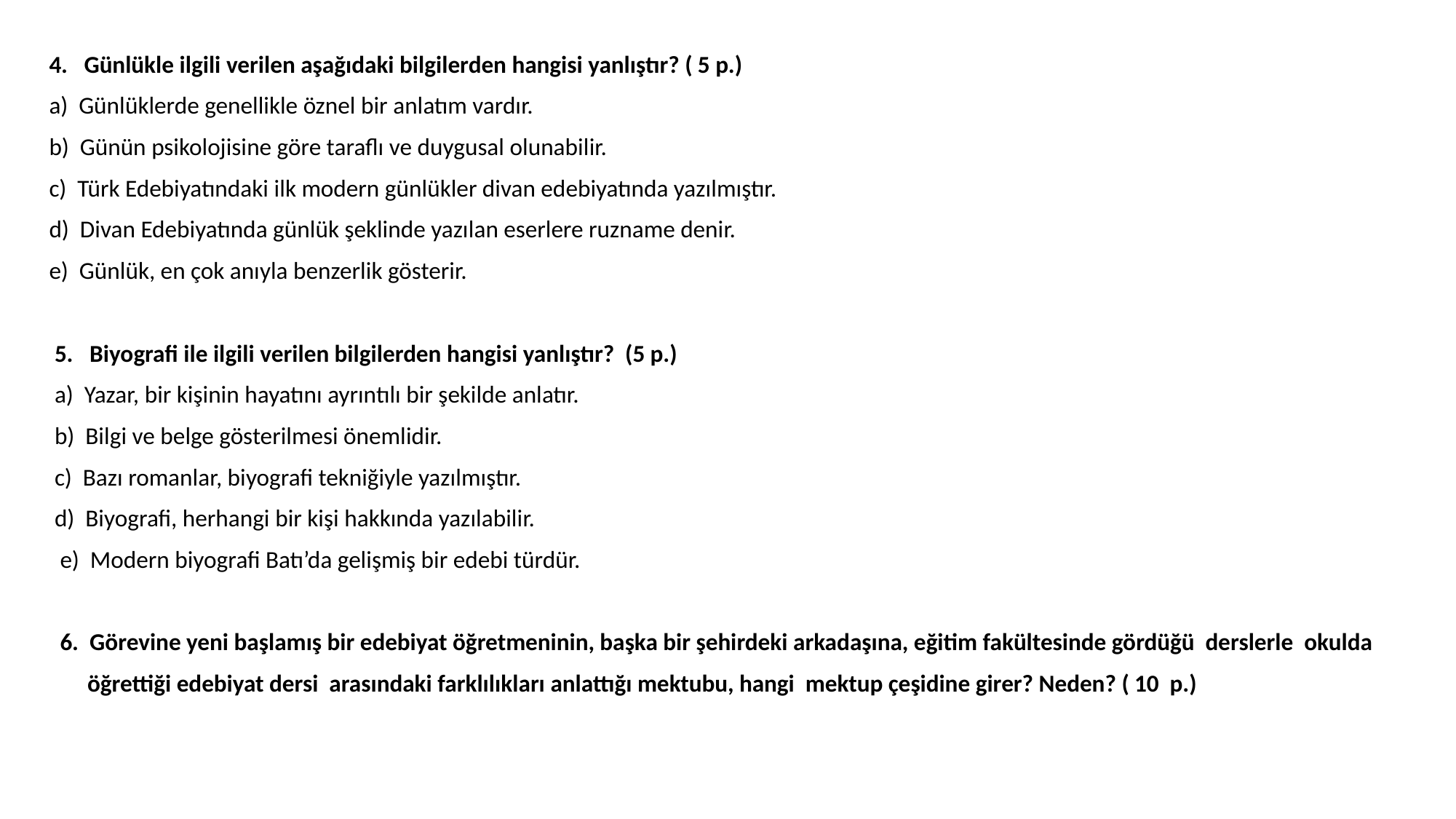

4.   Günlükle ilgili verilen aşağıdaki bilgilerden hangisi yanlıştır? ( 5 p.)
 a)  Günlüklerde genellikle öznel bir anlatım vardır.
 b)  Günün psikolojisine göre taraflı ve duygusal olunabilir.
 c)  Türk Edebiyatındaki ilk modern günlükler divan edebiyatında yazılmıştır.
 d)  Divan Edebiyatında günlük şeklinde yazılan eserlere ruzname denir.
 e)  Günlük, en çok anıyla benzerlik gösterir.

  5.   Biyografi ile ilgili verilen bilgilerden hangisi yanlıştır?  (5 p.)
  a)  Yazar, bir kişinin hayatını ayrıntılı bir şekilde anlatır.
  b)  Bilgi ve belge gösterilmesi önemlidir.
  c)  Bazı romanlar, biyografi tekniğiyle yazılmıştır.
  d)  Biyografi, herhangi bir kişi hakkında yazılabilir.
   e)  Modern biyografi Batı’da gelişmiş bir edebi türdür.

   6.  Görevine yeni başlamış bir edebiyat öğretmeninin, başka bir şehirdeki arkadaşına, eğitim fakültesinde gördüğü  derslerle  okulda
        öğrettiği edebiyat dersi  arasındaki farklılıkları anlattığı mektubu, hangi  mektup çeşidine girer? Neden? ( 10  p.)